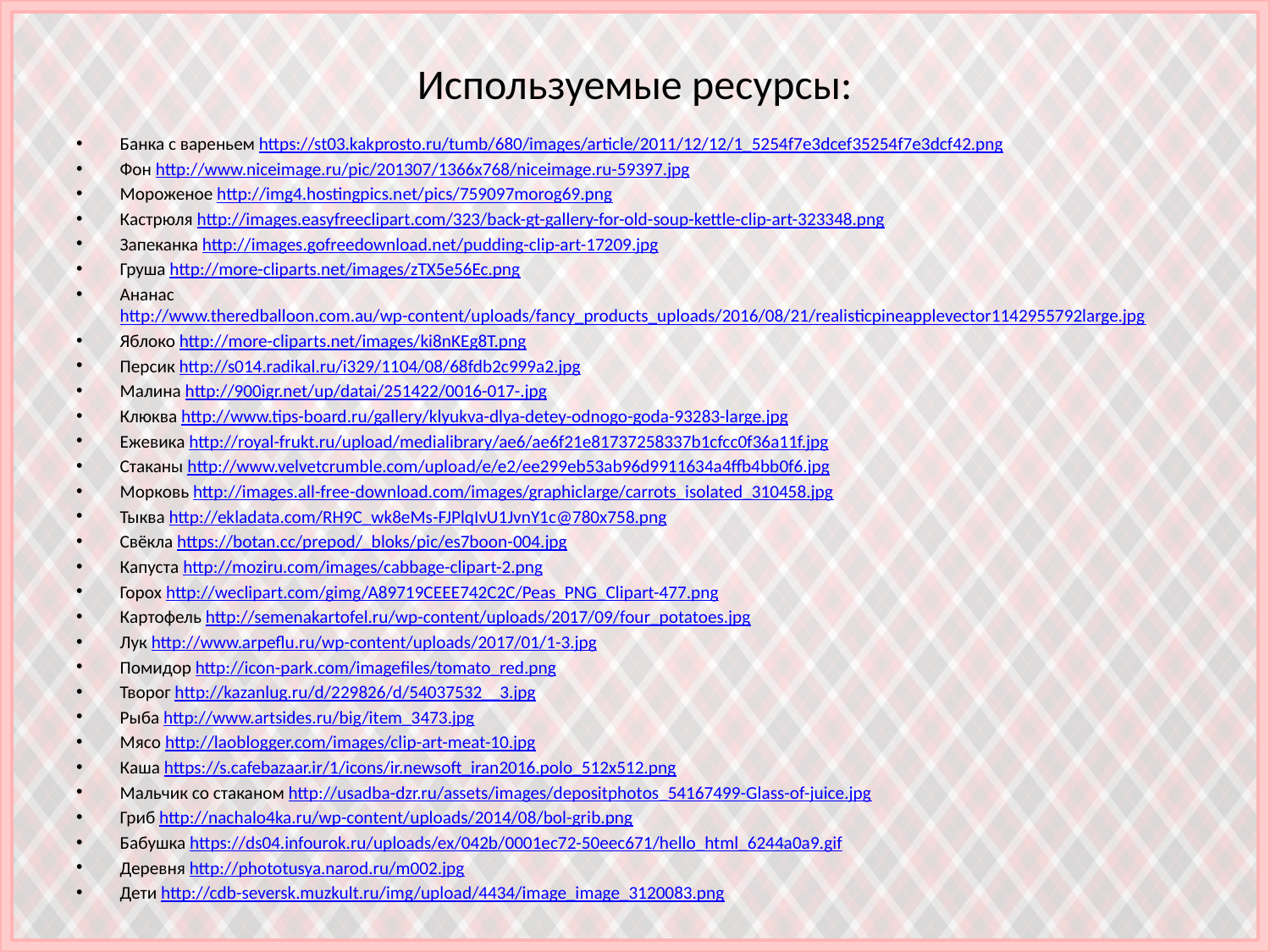

# Используемые ресурсы:
Банка с вареньем https://st03.kakprosto.ru/tumb/680/images/article/2011/12/12/1_5254f7e3dcef35254f7e3dcf42.png
Фон http://www.niceimage.ru/pic/201307/1366x768/niceimage.ru-59397.jpg
Мороженое http://img4.hostingpics.net/pics/759097morog69.png
Кастрюля http://images.easyfreeclipart.com/323/back-gt-gallery-for-old-soup-kettle-clip-art-323348.png
Запеканка http://images.gofreedownload.net/pudding-clip-art-17209.jpg
Груша http://more-cliparts.net/images/zTX5e56Ec.png
Ананас http://www.theredballoon.com.au/wp-content/uploads/fancy_products_uploads/2016/08/21/realisticpineapplevector1142955792large.jpg
Яблоко http://more-cliparts.net/images/ki8nKEg8T.png
Персик http://s014.radikal.ru/i329/1104/08/68fdb2c999a2.jpg
Малина http://900igr.net/up/datai/251422/0016-017-.jpg
Клюква http://www.tips-board.ru/gallery/klyukva-dlya-detey-odnogo-goda-93283-large.jpg
Ежевика http://royal-frukt.ru/upload/medialibrary/ae6/ae6f21e81737258337b1cfcc0f36a11f.jpg
Стаканы http://www.velvetcrumble.com/upload/e/e2/ee299eb53ab96d9911634a4ffb4bb0f6.jpg
Морковь http://images.all-free-download.com/images/graphiclarge/carrots_isolated_310458.jpg
Тыква http://ekladata.com/RH9C_wk8eMs-FJPlqIvU1JvnY1c@780x758.png
Свёкла https://botan.cc/prepod/_bloks/pic/es7boon-004.jpg
Капуста http://moziru.com/images/cabbage-clipart-2.png
Горох http://weclipart.com/gimg/A89719CEEE742C2C/Peas_PNG_Clipart-477.png
Картофель http://semenakartofel.ru/wp-content/uploads/2017/09/four_potatoes.jpg
Лук http://www.arpeflu.ru/wp-content/uploads/2017/01/1-3.jpg
Помидор http://icon-park.com/imagefiles/tomato_red.png
Творог http://kazanlug.ru/d/229826/d/54037532__3.jpg
Рыба http://www.artsides.ru/big/item_3473.jpg
Мясо http://laoblogger.com/images/clip-art-meat-10.jpg
Каша https://s.cafebazaar.ir/1/icons/ir.newsoft_iran2016.polo_512x512.png
Мальчик со стаканом http://usadba-dzr.ru/assets/images/depositphotos_54167499-Glass-of-juice.jpg
Гриб http://nachalo4ka.ru/wp-content/uploads/2014/08/bol-grib.png
Бабушка https://ds04.infourok.ru/uploads/ex/042b/0001ec72-50eec671/hello_html_6244a0a9.gif
Деревня http://phototusya.narod.ru/m002.jpg
Дети http://cdb-seversk.muzkult.ru/img/upload/4434/image_image_3120083.png